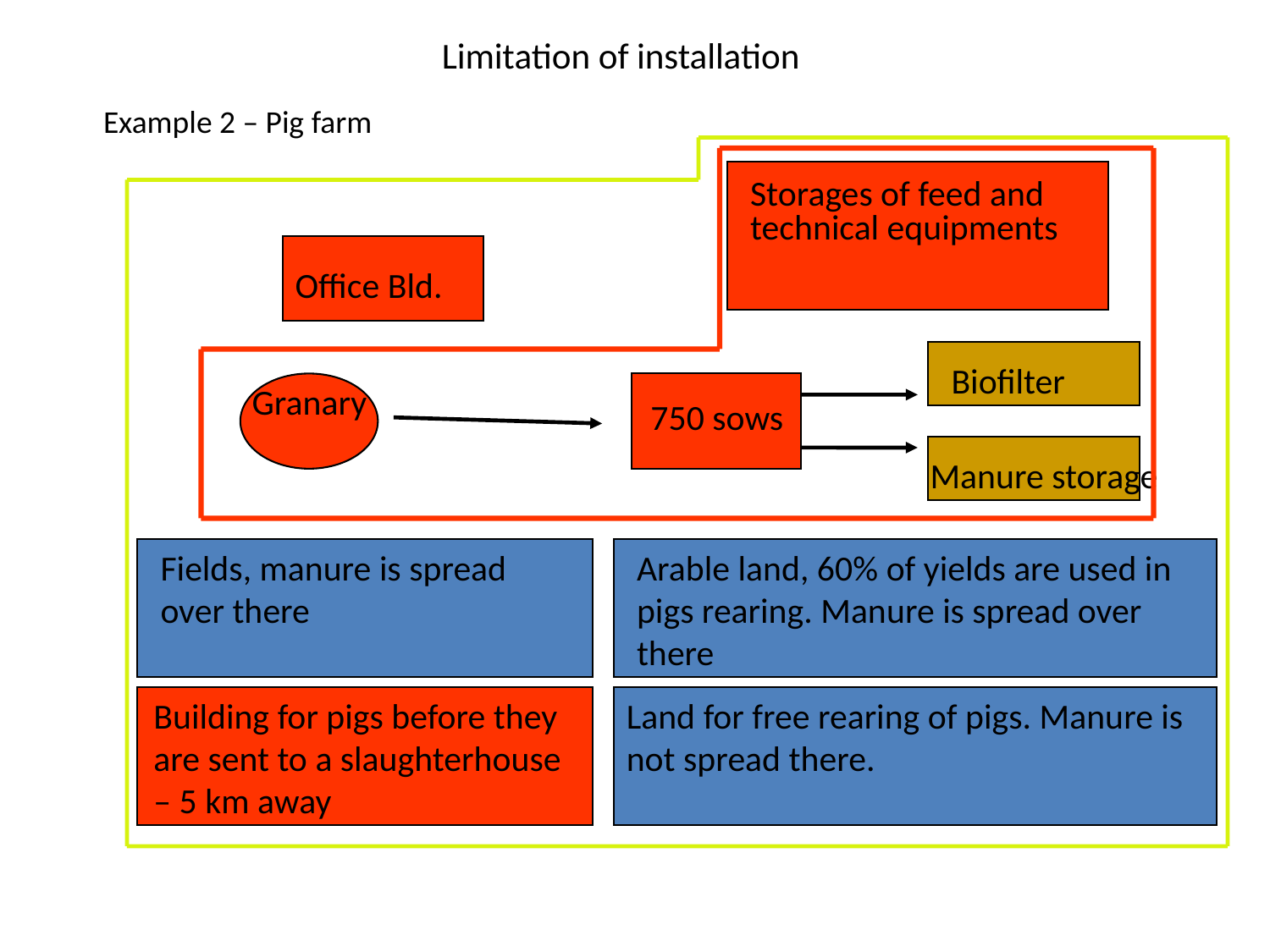

# Limitation of installation
Example 2 – Pig farm

Storages of feed and technical equipments

Office Bld.

Biofilter
Granary

Manure storage

750 sows

Fields, manure is spread over there

Arable land, 60% of yields are used in pigs rearing. Manure is spread over there

Building for pigs before they are sent to a slaughterhouse – 5 km away

Land for free rearing of pigs. Manure is not spread there.